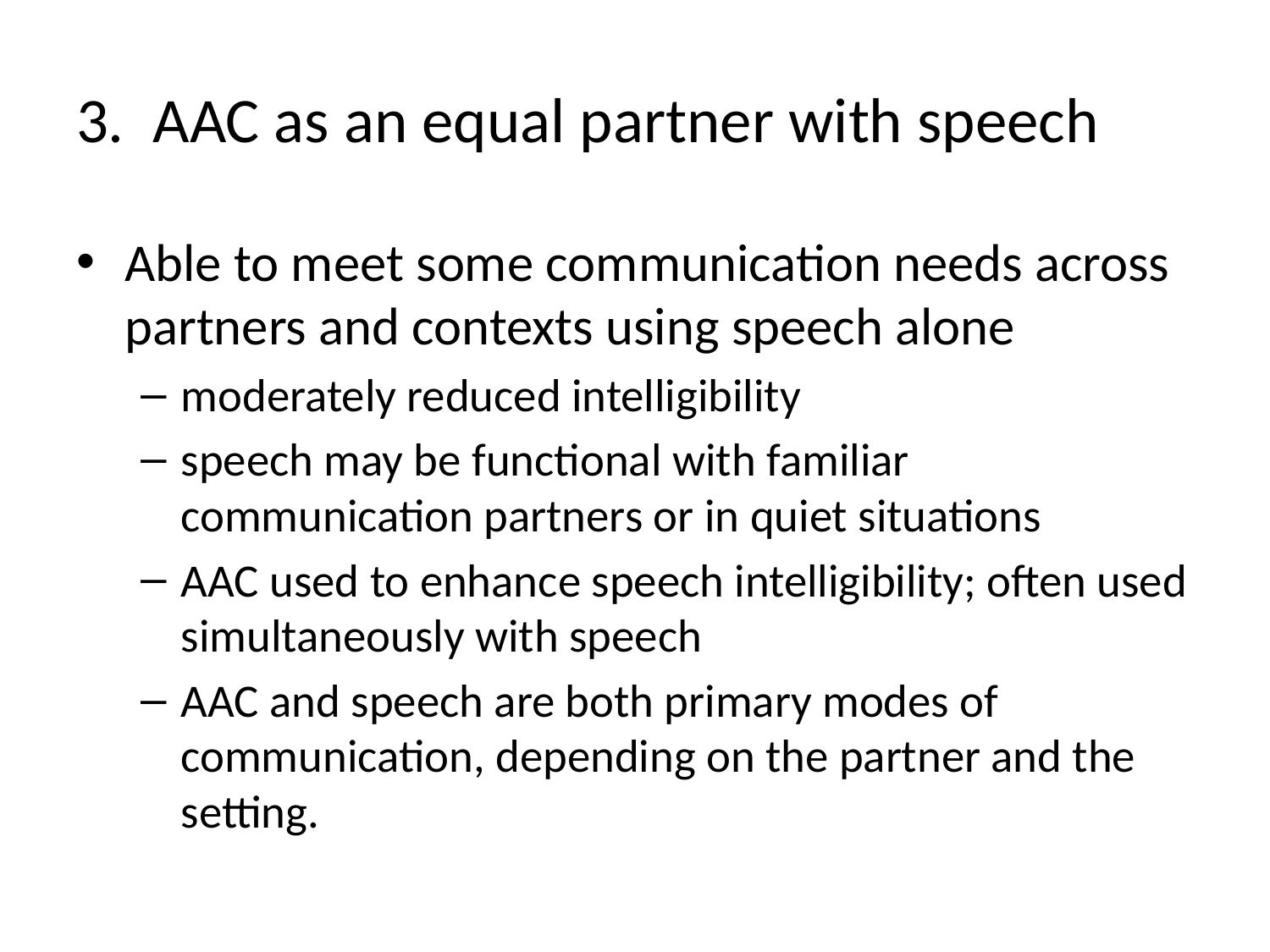

# 3.  AAC as an equal partner with speech
Able to meet some communication needs across partners and contexts using speech alone
moderately reduced intelligibility
speech may be functional with familiar communication partners or in quiet situations
AAC used to enhance speech intelligibility; often used simultaneously with speech
AAC and speech are both primary modes of communication, depending on the partner and the setting.